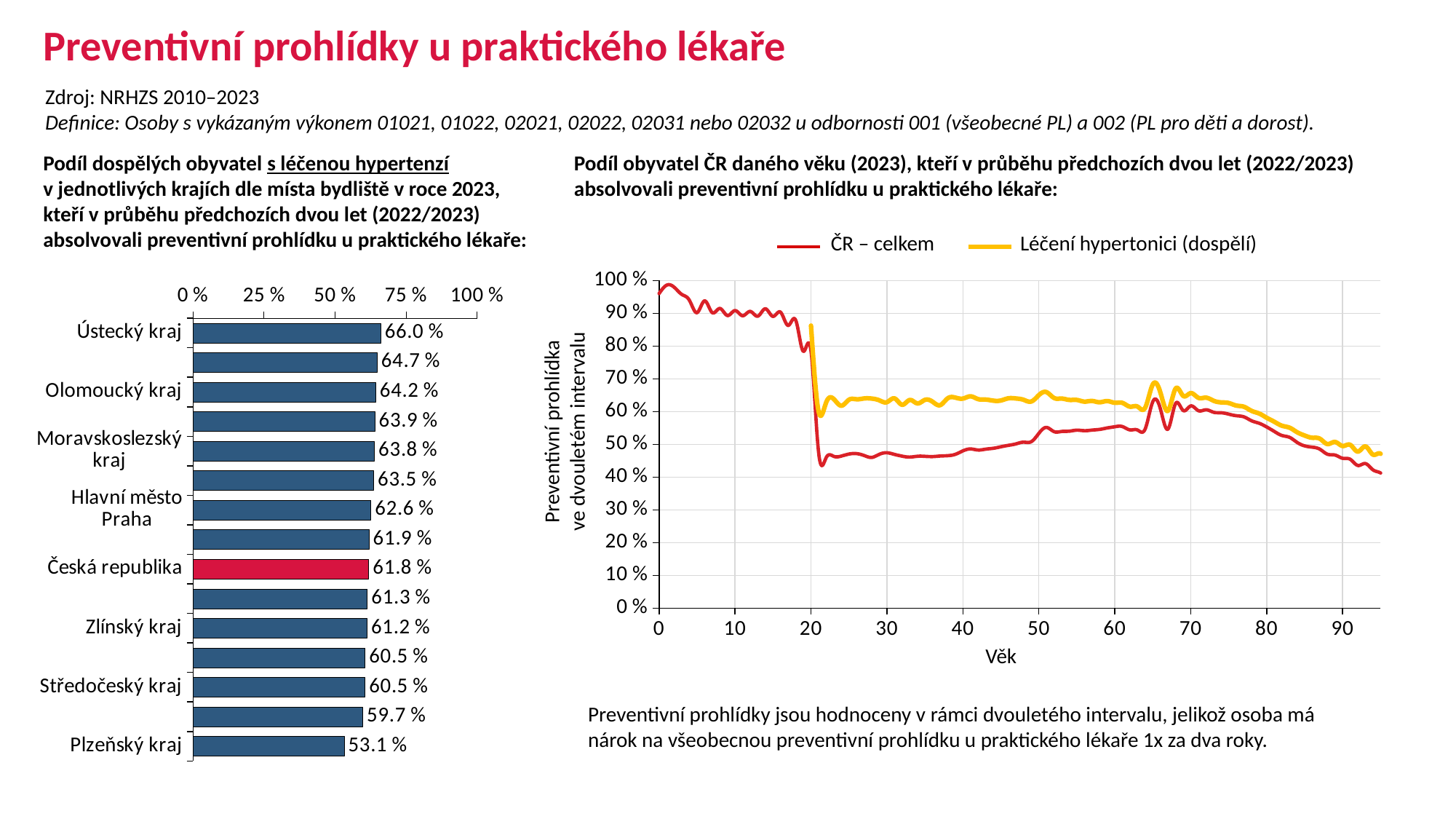

# Preventivní prohlídky u praktického lékaře
Zdroj: NRHZS 2010–2023
Definice: Osoby s vykázaným výkonem 01021, 01022, 02021, 02022, 02031 nebo 02032 u odbornosti 001 (všeobecné PL) a 002 (PL pro děti a dorost).
Podíl dospělých obyvatel s léčenou hypertenzí v jednotlivých krajích dle místa bydliště v roce 2023, kteří v průběhu předchozích dvou let (2022/2023) absolvovali preventivní prohlídku u praktického lékaře:

Podíl obyvatel ČR daného věku (2023), kteří v průběhu předchozích dvou let (2022/2023) absolvovali preventivní prohlídku u praktického lékaře:

| ČR – celkem | Léčení hypertonici (dospělí) |
| --- | --- |

### Chart

| Category | Řada 1 |
|---|---|
| Ústecký kraj | 0.6596005697840054 |
| Jihočeský kraj | 0.6473128522664127 |
| Olomoucký kraj | 0.64214826474777 |
| Karlovarský kraj | 0.6390771941812167 |
| Moravskoslezský kraj | 0.6377605066424685 |
| Liberecký kraj | 0.635405370233809 |
| Hlavní město Praha | 0.6256136462279456 |
| Královéhradecký kraj | 0.6187999075210301 |
| Česká republika | 0.618266719609734 |
| Pardubický kraj | 0.6128854576629561 |
| Zlínský kraj | 0.6119315236982773 |
| Kraj Vysočina | 0.6048355132778438 |
| Středočeský kraj | 0.6046267619902168 |
| Jihomoravský kraj | 0.5968487495417377 |
| Plzeňský kraj | 0.5313910480192364 |

### Chart

| Category | Hypertenze | Sloupec2 | Sloupec3 | ČR – celkem |
|---|---|---|---|---|
Preventivní prohlídka
ve dvouletém intervalu
Věk
Preventivní prohlídky jsou hodnoceny v rámci dvouletého intervalu, jelikož osoba má nárok na všeobecnou preventivní prohlídku u praktického lékaře 1x za dva roky.